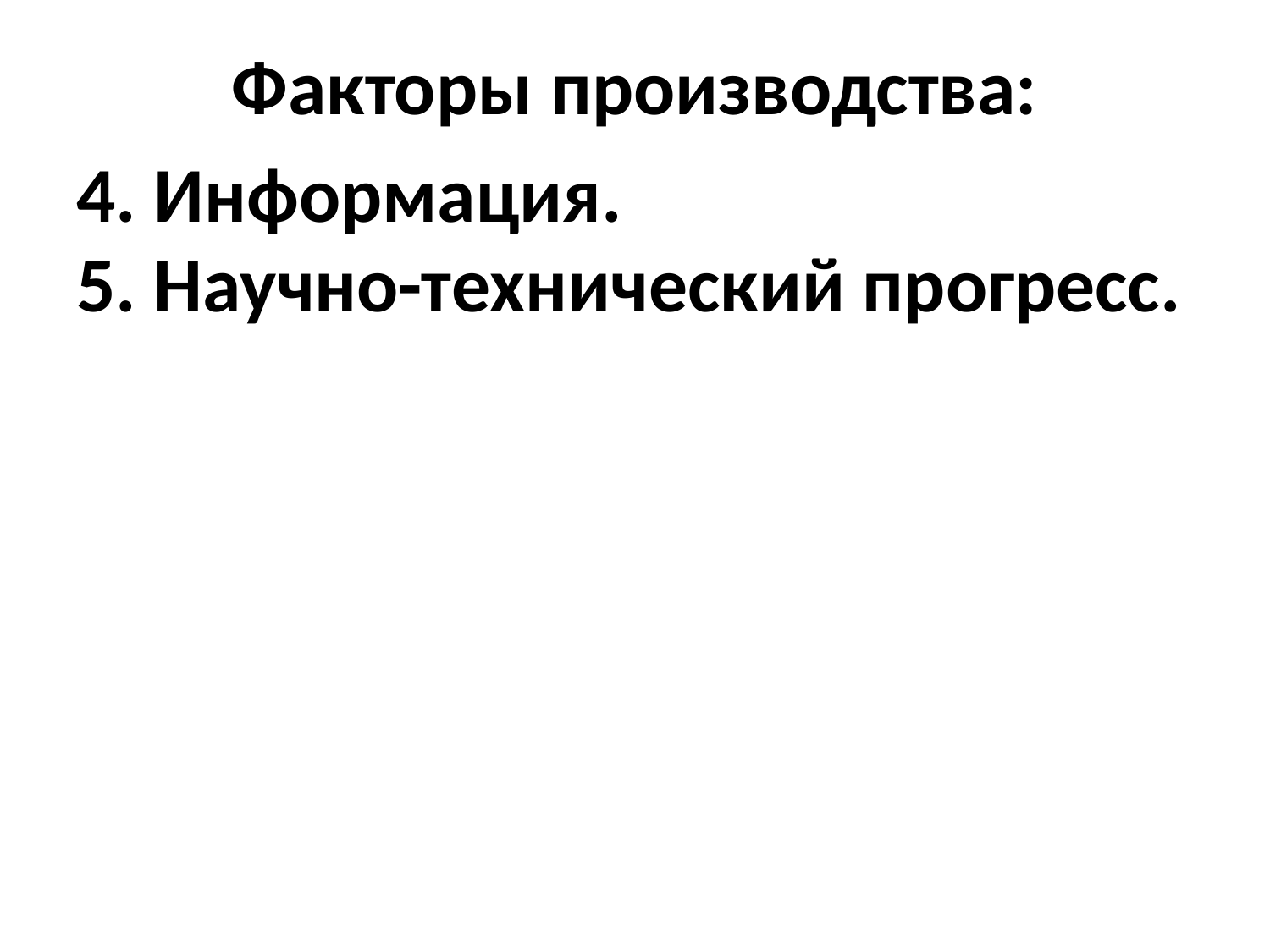

# Факторы производства:
4. Информация.
5. Научно-технический прогресс.